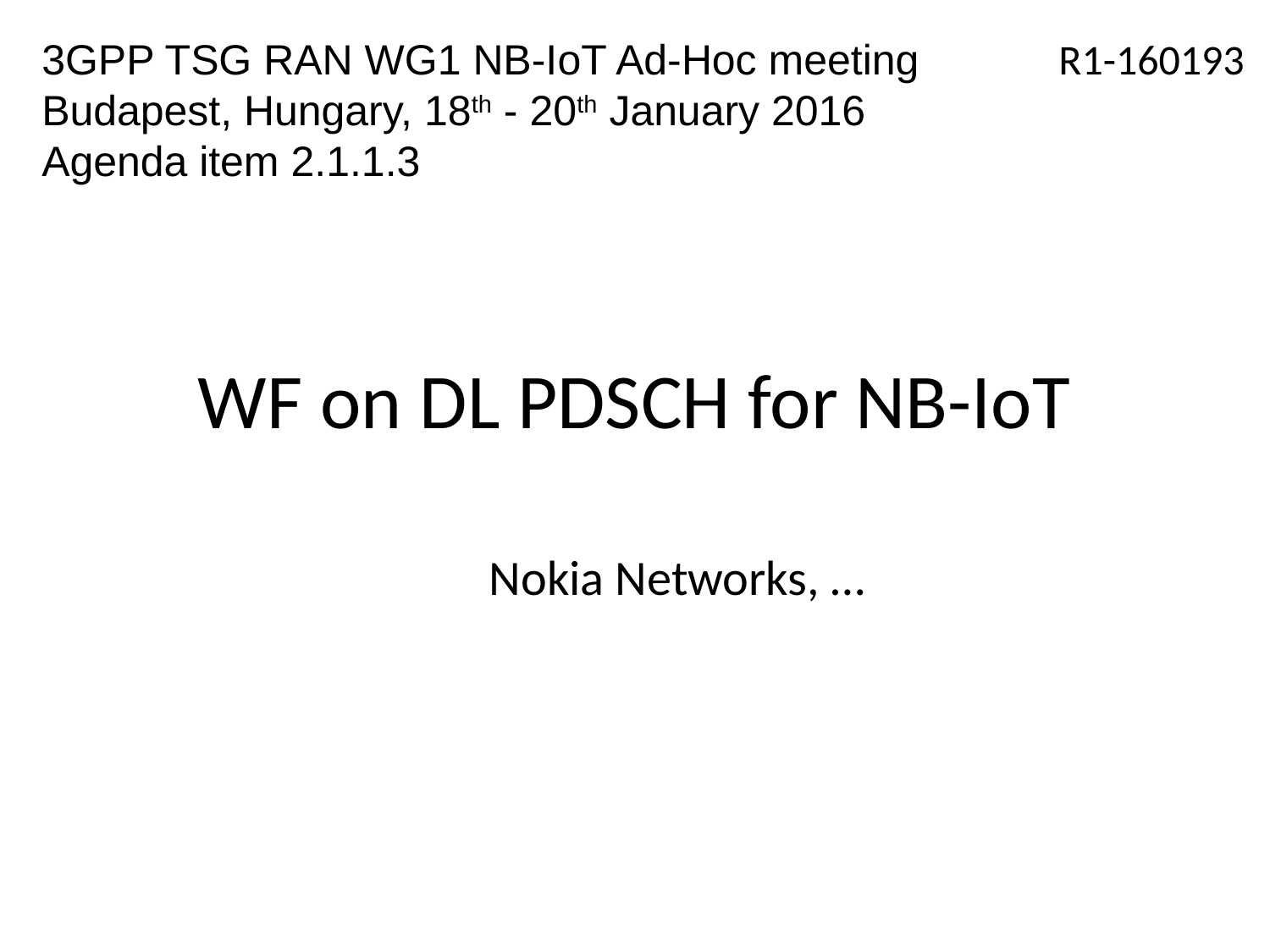

3GPP TSG RAN WG1 NB-IoT Ad-Hoc meeting
Budapest, Hungary, 18th - 20th January 2016
Agenda item 2.1.1.3
R1-160193
# WF on DL PDSCH for NB-IoT
Nokia Networks, …